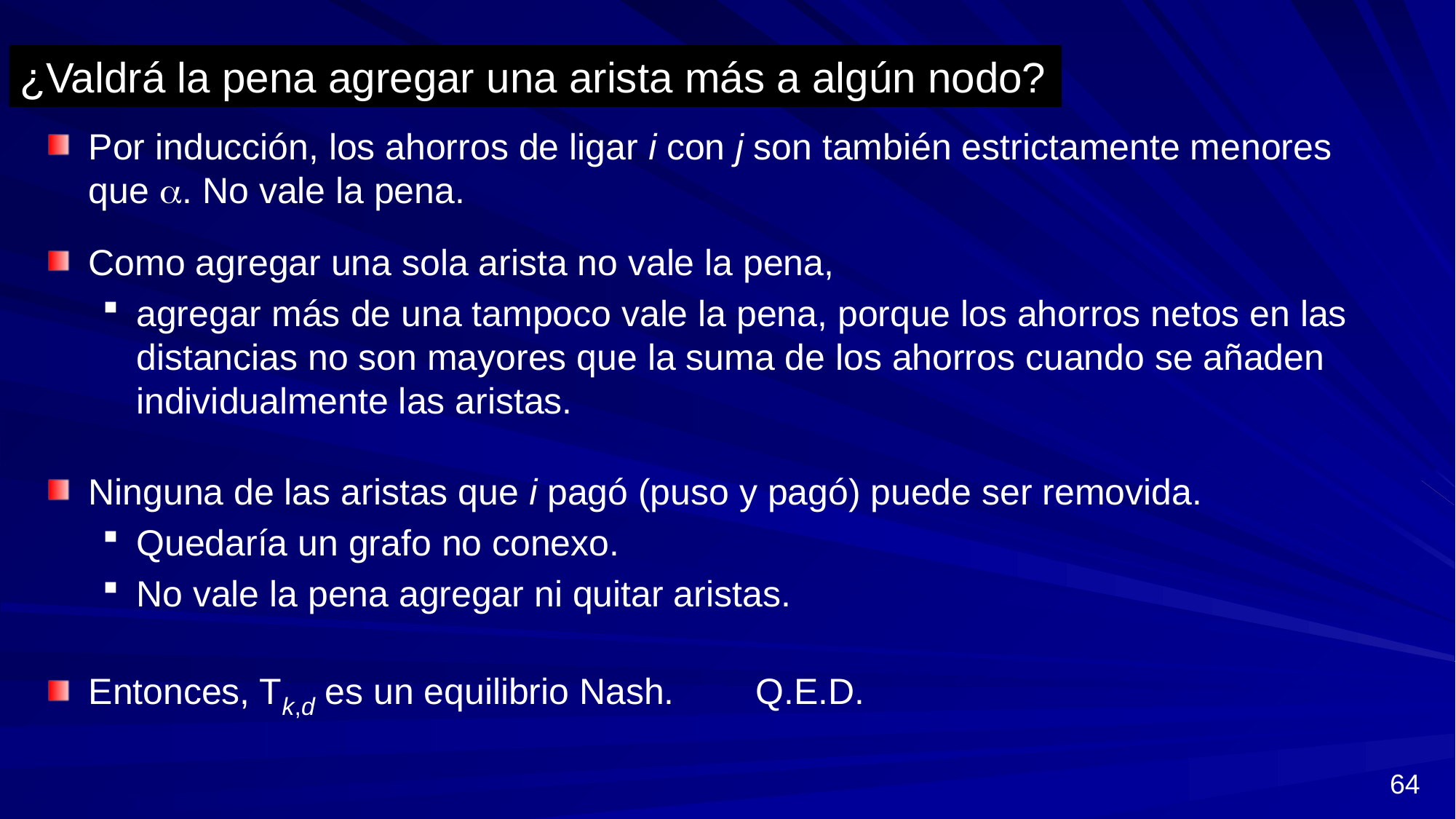

¿Valdrá la pena agregar una arista más a algún nodo?
Por inducción, los ahorros de ligar i con j son también estrictamente menores que α. No vale la pena.

Como agregar una sola arista no vale la pena,
agregar más de una tampoco vale la pena, porque los ahorros netos en las distancias no son mayores que la suma de los ahorros cuando se añaden individualmente las aristas.

Ninguna de las aristas que i pagó (puso y pagó) puede ser removida.
Quedaría un grafo no conexo.
No vale la pena agregar ni quitar aristas.

Entonces, Tk,d es un equilibrio Nash.        Q.E.D.
64